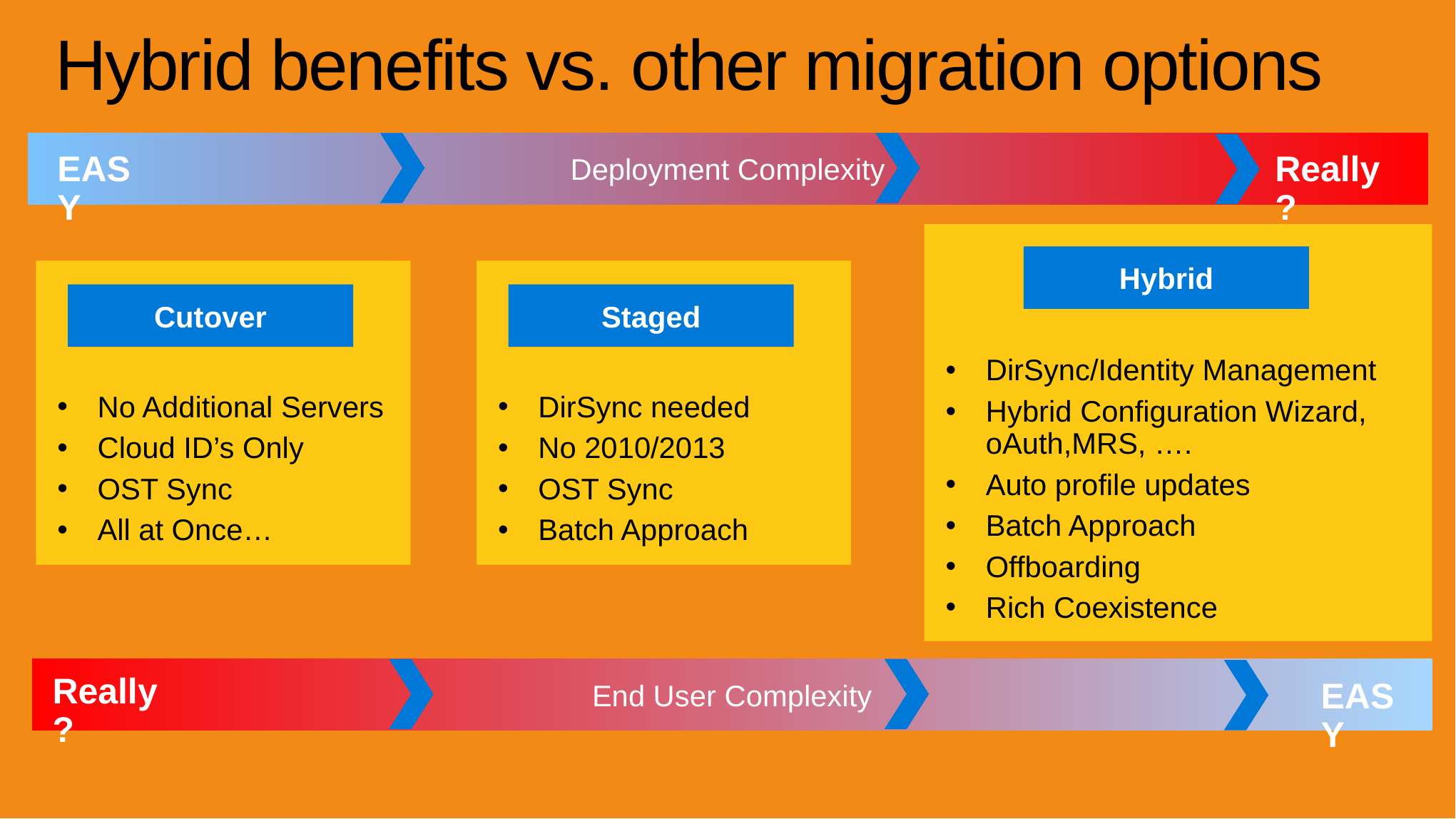

# Hybrid benefits vs. other migration options
Deployment Complexity

EASY

Really?

Hybrid

Cutover
Staged
DirSync/Identity Management
Hybrid Configuration Wizard, oAuth,MRS, ….
Auto profile updates
Batch Approach
Offboarding
Rich Coexistence
No Additional Servers
Cloud ID’s Only
OST Sync
All at Once…
DirSync needed
No 2010/2013
OST Sync
Batch Approach
Really?
End User Complexity

EASY